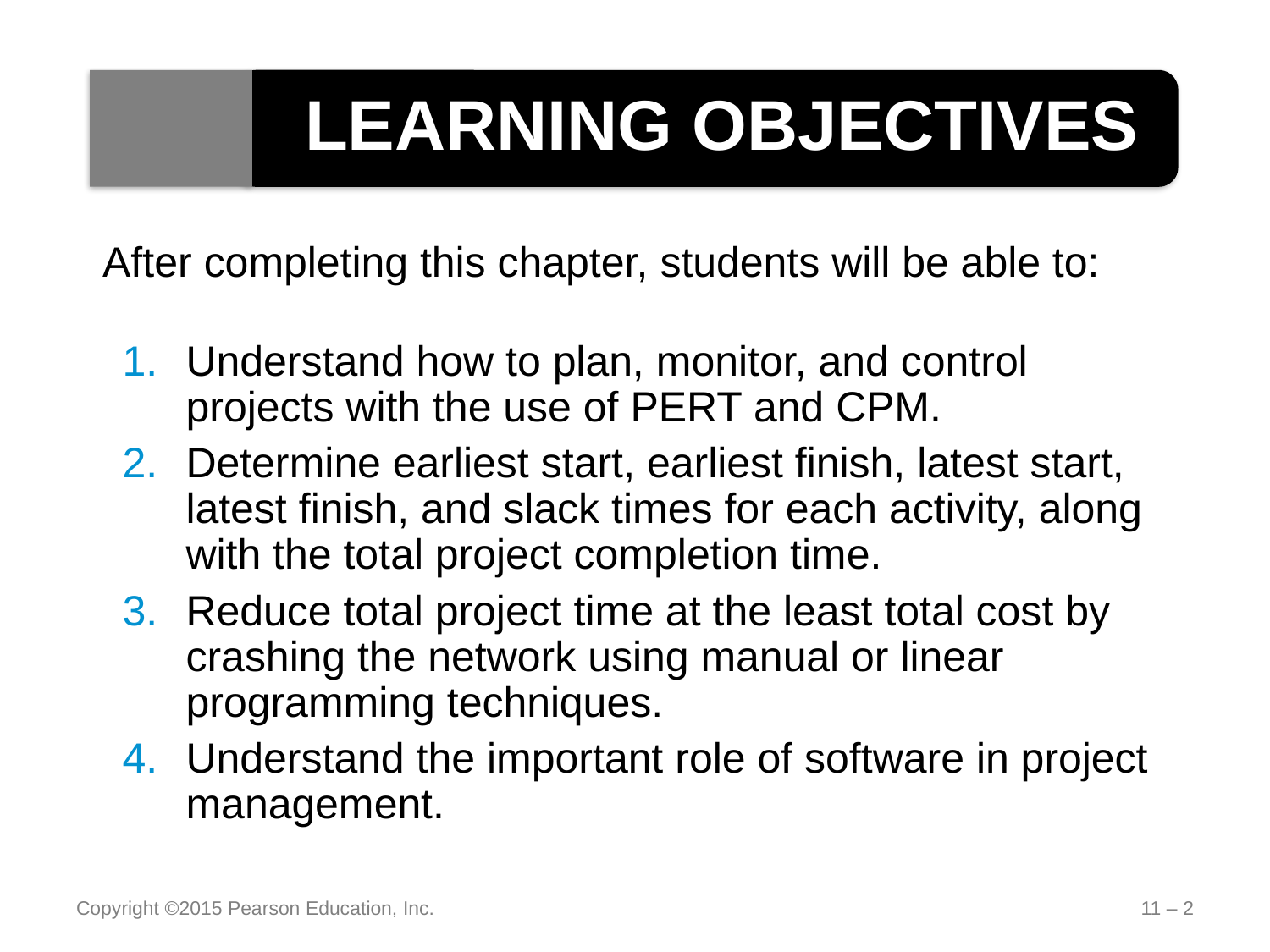

LEARNING OBJECTIVES
After completing this chapter, students will be able to:
Understand how to plan, monitor, and control projects with the use of PERT and CPM.
Determine earliest start, earliest finish, latest start, latest finish, and slack times for each activity, along with the total project completion time.
Reduce total project time at the least total cost by crashing the network using manual or linear programming techniques.
Understand the important role of software in project management.
Copyright ©2015 Pearson Education, Inc.
11 – 2